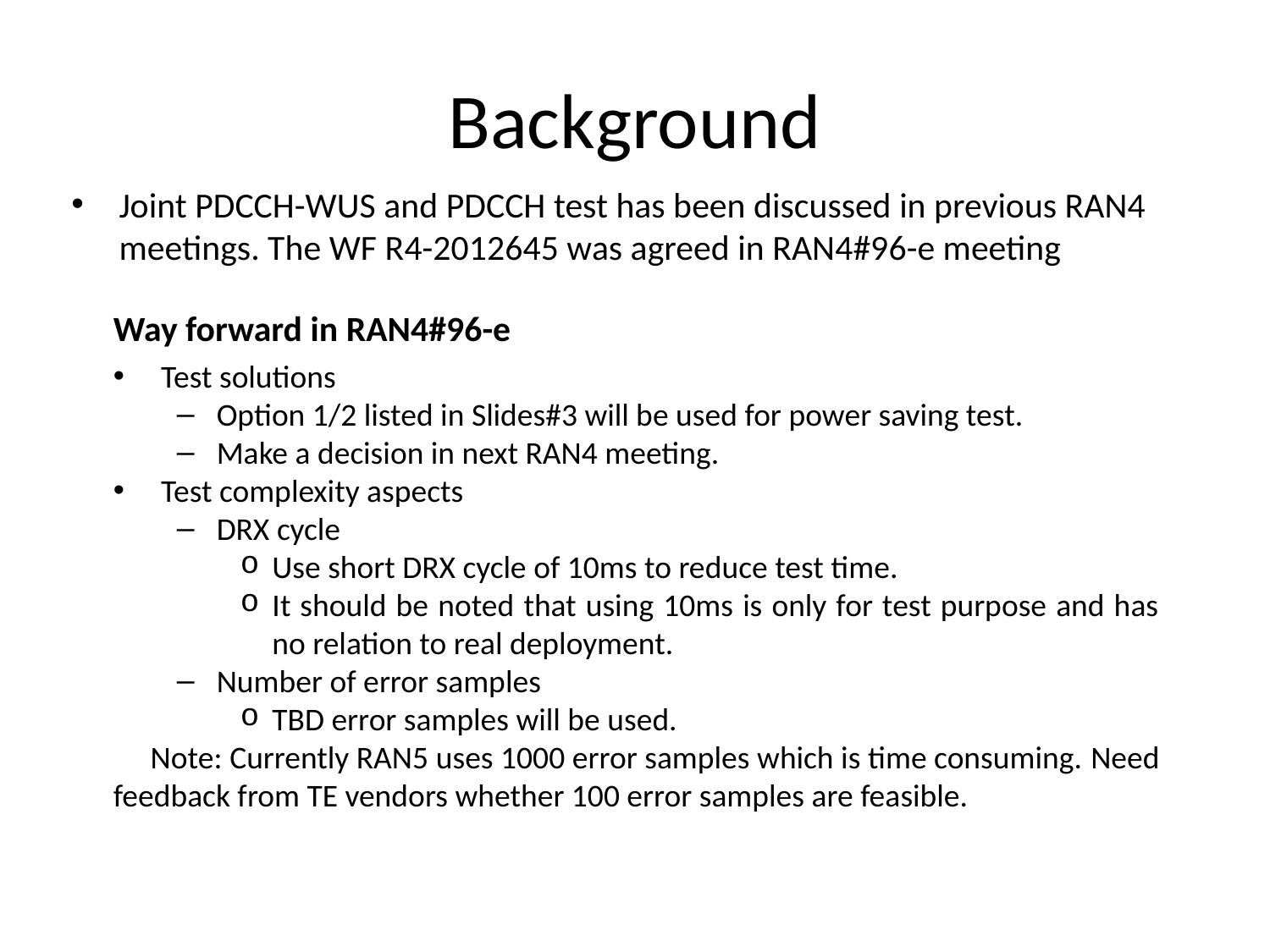

# Background
Joint PDCCH-WUS and PDCCH test has been discussed in previous RAN4 meetings. The WF R4-2012645 was agreed in RAN4#96-e meeting

Way forward in RAN4#96-e
Test solutions
Option 1/2 listed in Slides#3 will be used for power saving test.
Make a decision in next RAN4 meeting.
Test complexity aspects
DRX cycle
Use short DRX cycle of 10ms to reduce test time.
It should be noted that using 10ms is only for test purpose and has no relation to real deployment.
Number of error samples
TBD error samples will be used.
Note: Currently RAN5 uses 1000 error samples which is time consuming. Need feedback from TE vendors whether 100 error samples are feasible.